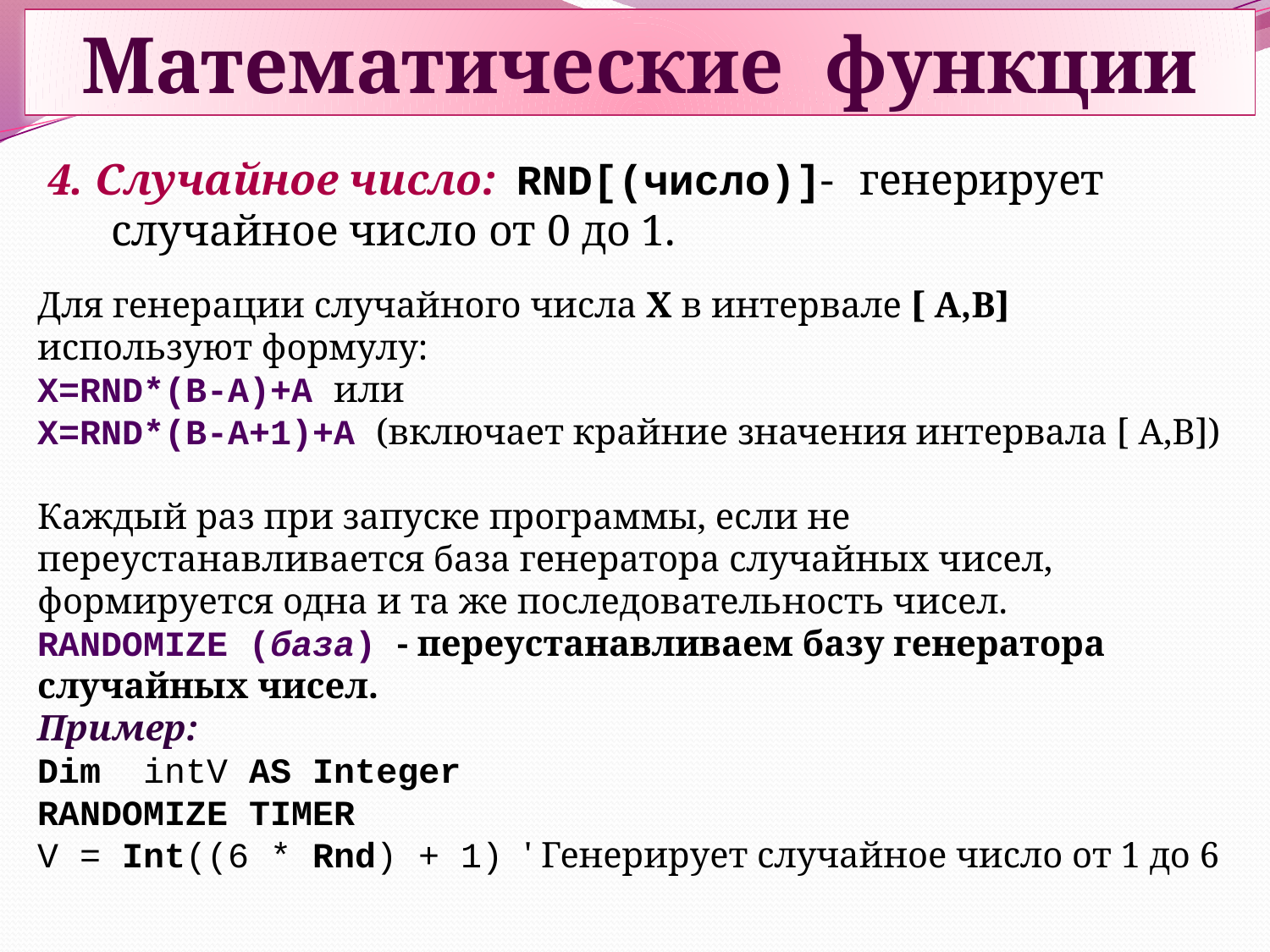

Математические  функции
4. Случайное число:  RND[(число)]- генерирует случайное число от 0 до 1.
Для генерации случайного числа Х в интервале [ A,B] используют формулу:
X=RND*(B-A)+A или
X=RND*(B-A+1)+A (включает крайние значения интервала [ A,B])

Каждый раз при запуске программы, если не переустанавливается база генератора случайных чисел, формируется одна и та же последовательность чисел.
RANDOMIZE (база) - переустанавливаем базу генератора случайных чисел.
Пример:
Dim  intV AS Integer
RANDOMIZE TIMER
V = Int((6 * Rnd) + 1) ' Генерирует случайное число от 1 до 6